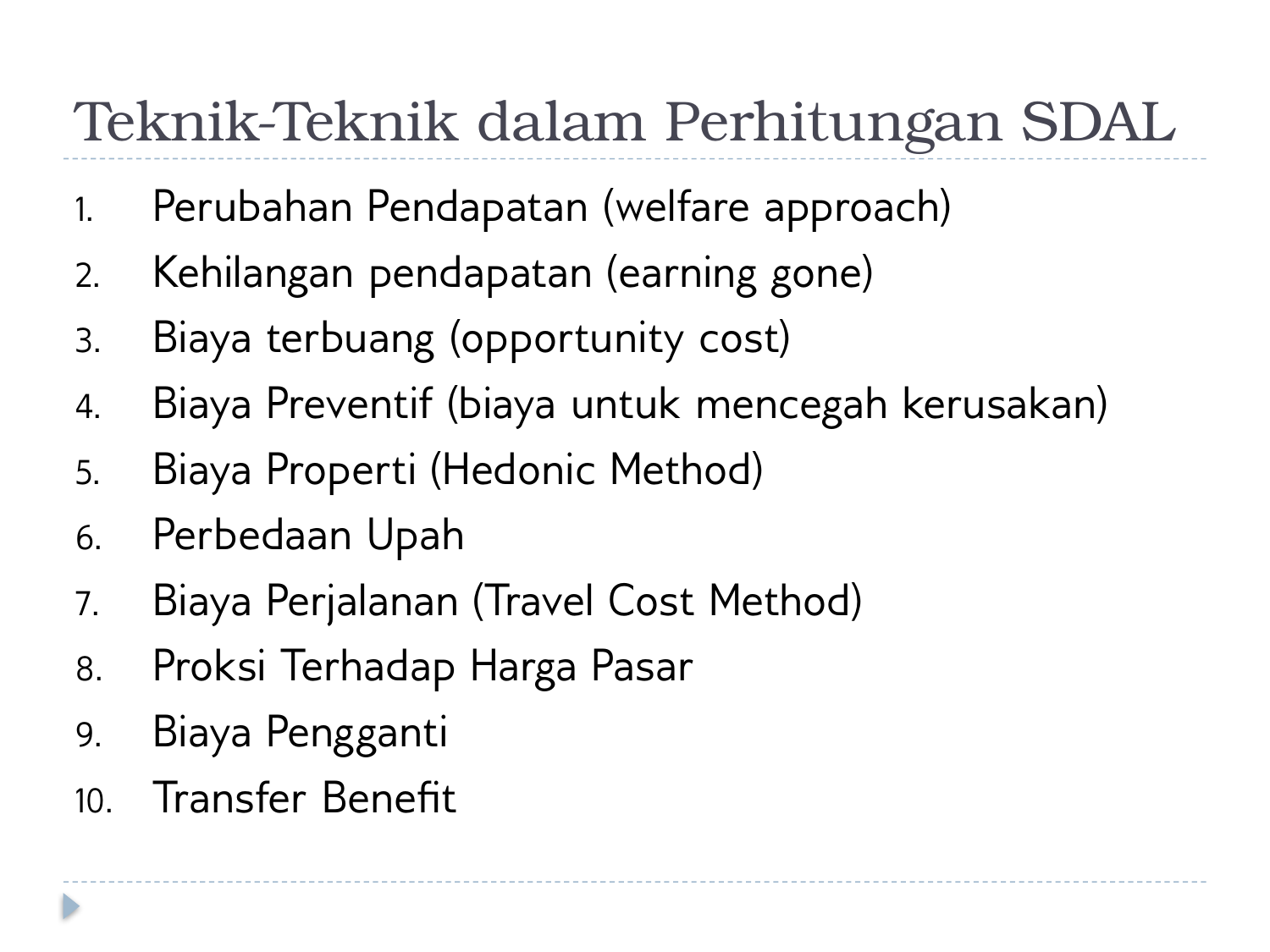

# Teknik-Teknik dalam Perhitungan SDAL
Perubahan Pendapatan (welfare approach)
Kehilangan pendapatan (earning gone)
Biaya terbuang (opportunity cost)
Biaya Preventif (biaya untuk mencegah kerusakan)
Biaya Properti (Hedonic Method)
Perbedaan Upah
Biaya Perjalanan (Travel Cost Method)
Proksi Terhadap Harga Pasar
Biaya Pengganti
Transfer Benefit